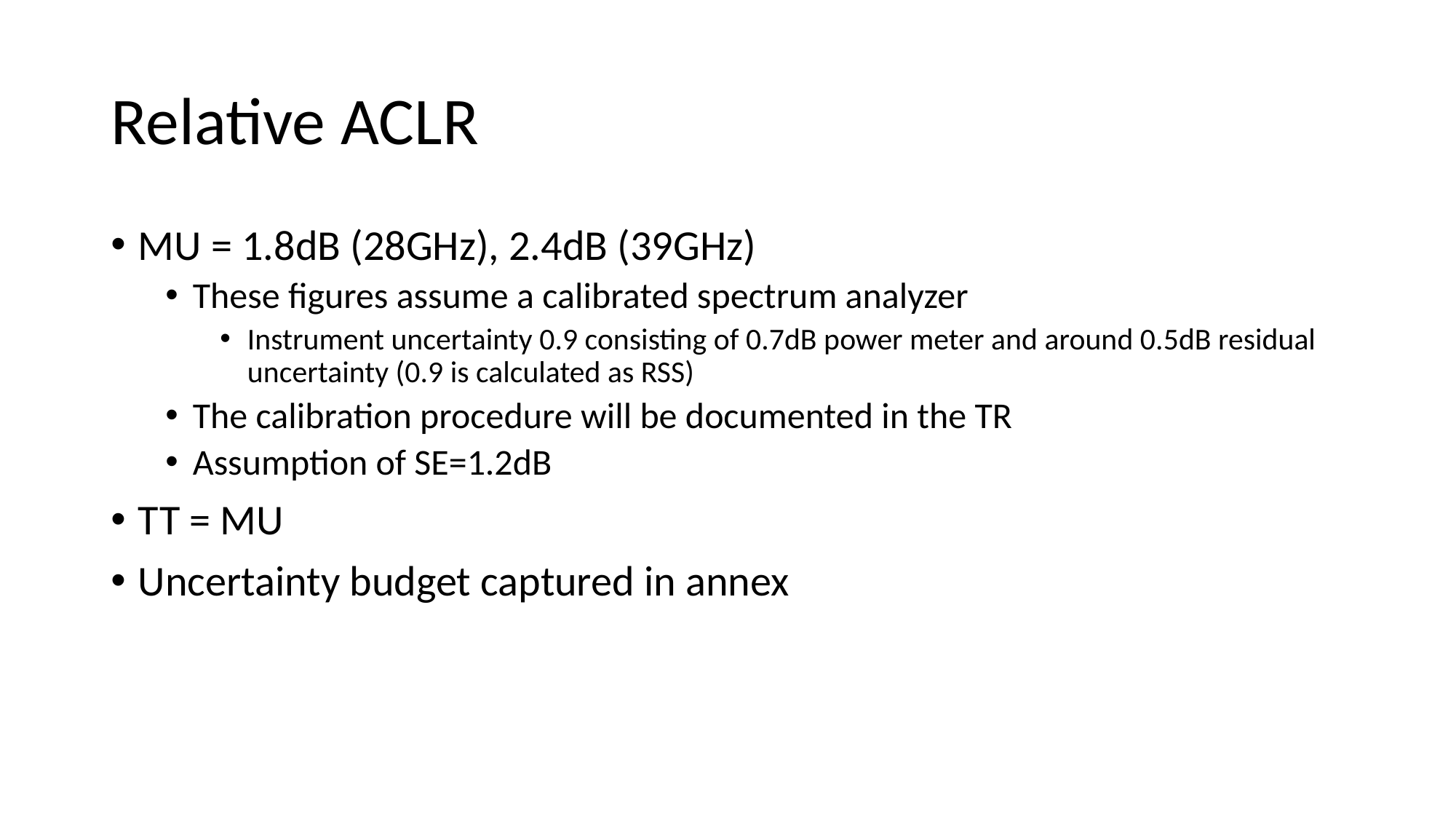

# Relative ACLR
MU = 1.8dB (28GHz), 2.4dB (39GHz)
These figures assume a calibrated spectrum analyzer
Instrument uncertainty 0.9 consisting of 0.7dB power meter and around 0.5dB residual uncertainty (0.9 is calculated as RSS)
The calibration procedure will be documented in the TR
Assumption of SE=1.2dB
TT = MU
Uncertainty budget captured in annex